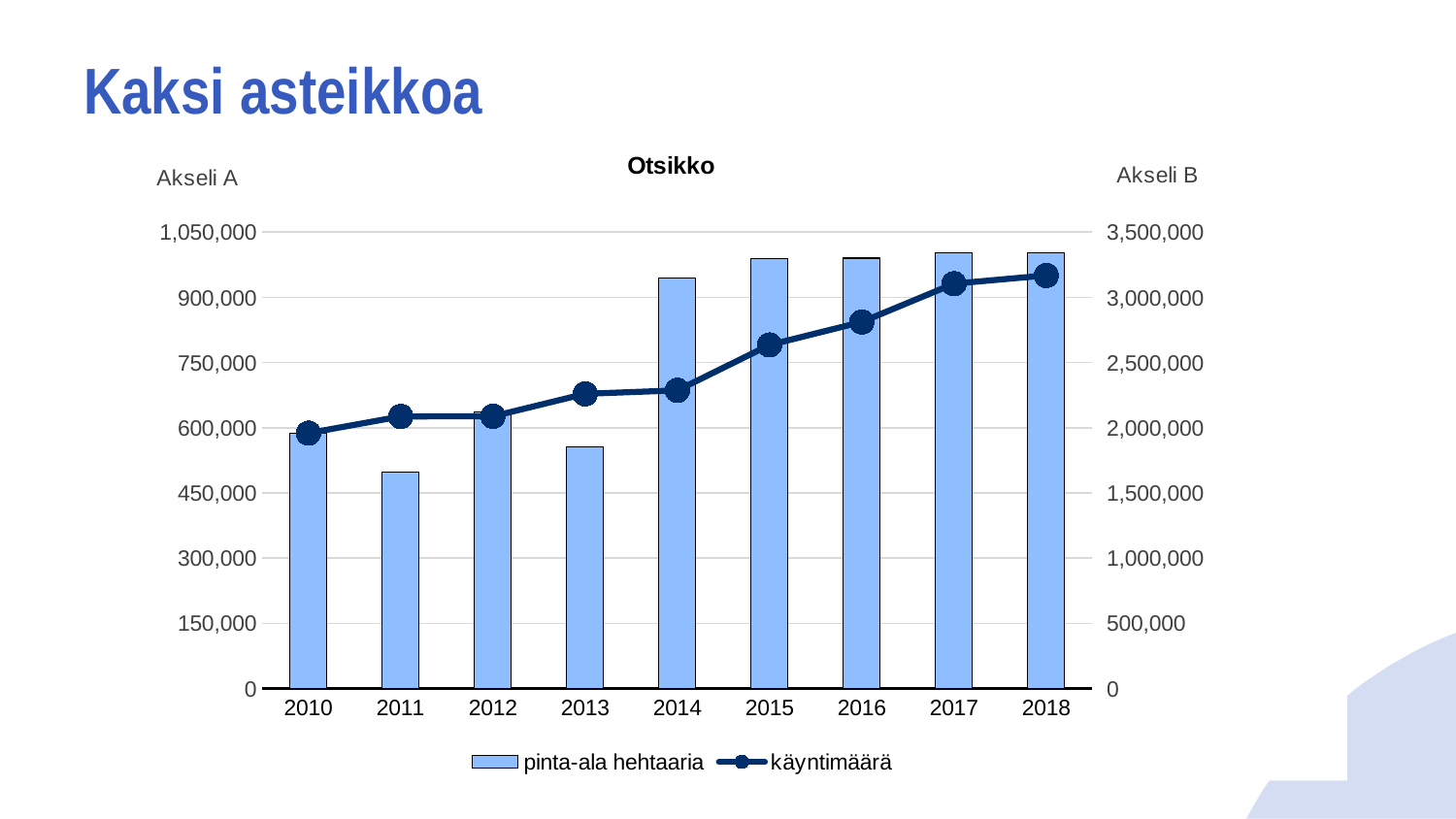

# Kaksi asteikkoa

### Chart: Otsikko

| Category | pinta-ala hehtaaria | käyntimäärä |
|---|---|---|
| 2010 | 586559.0 | 1958500.0 |
| 2011 | 496959.0 | 2086500.0 |
| 2012 | 636559.0 | 2087300.0 |
| 2013 | 556559.0 | 2259800.0 |
| 2014 | 944255.0 | 2286500.0 |
| 2015 | 989242.0 | 2634600.0 |
| 2016 | 990191.0 | 2811200.0 |
| 2017 | 1001794.0 | 3104700.0 |
| 2018 | 1002198.0 | 3167800.0 |